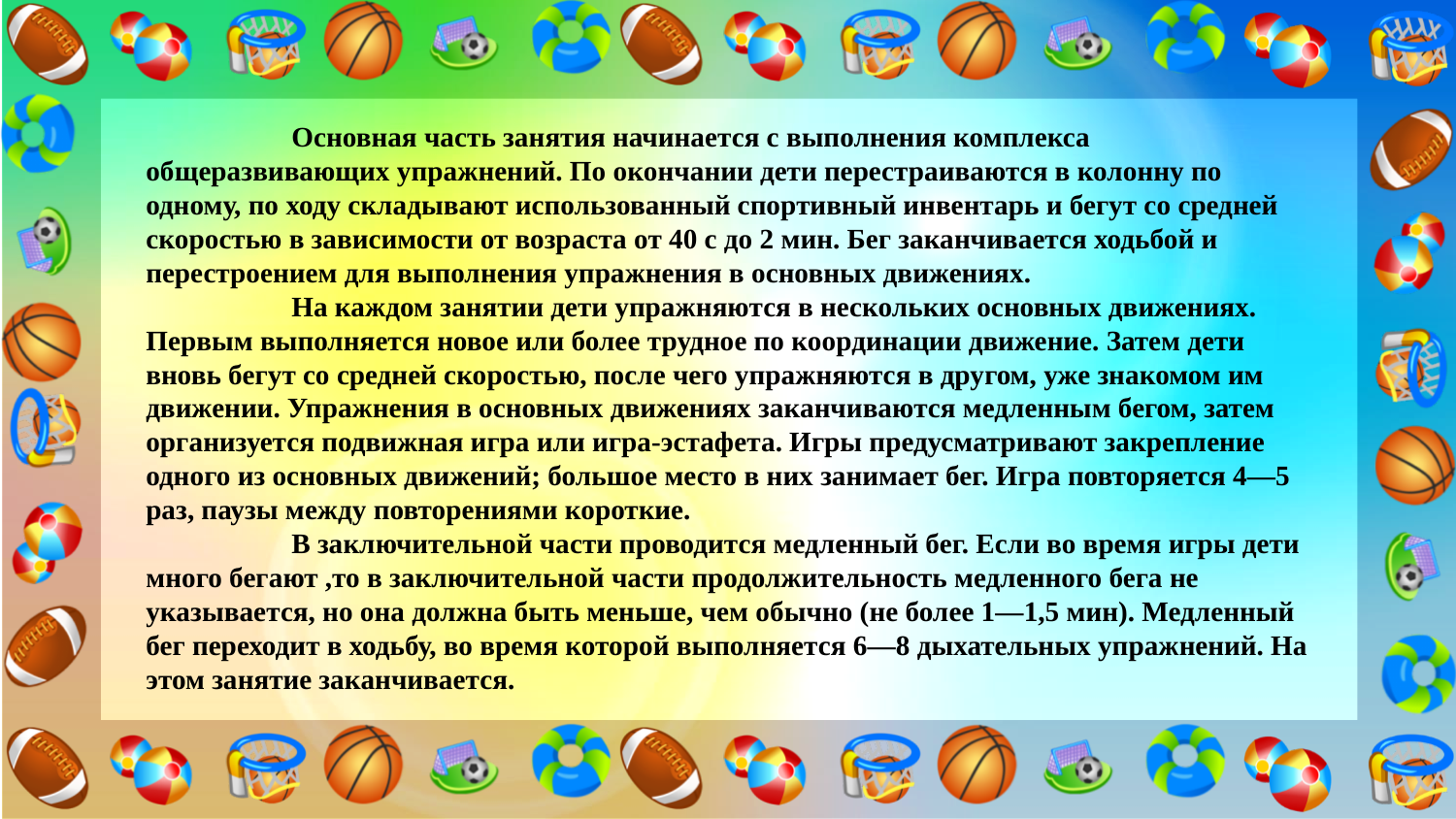

Основная часть занятия начинается с выполнения комплекса общеразвивающих упражнений. По окончании дети перестраиваются в колонну по одному, по ходу складывают использованный спортивный инвентарь и бегут со средней скоростью в зависимости от возраста от 40 с до 2 мин. Бег заканчивается ходьбой и перестроением для выполнения упражнения в основных движениях.
	На каждом занятии дети упражняются в нескольких основных движениях. Первым выполняется новое или более трудное по координации движение. Затем дети вновь бегут со средней скоростью, после чего упражняются в другом, уже знакомом им движении. Упражнения в основных движениях заканчиваются медленным бегом, затем организуется подвижная игра или игра-эстафета. Игры предусматривают закрепление одного из основных движений; большое место в них занимает бег. Игра повторяется 4—5 раз, паузы между повторениями короткие.
	В заключительной части проводится медленный бег. Если во время игры дети много бегают ,то в заключительной части продолжительность медленного бега не указывается, но она должна быть меньше, чем обычно (не более 1—1,5 мин). Медленный бег переходит в ходьбу, во время которой выполняется 6—8 дыхательных упражнений. На этом занятие заканчивается.